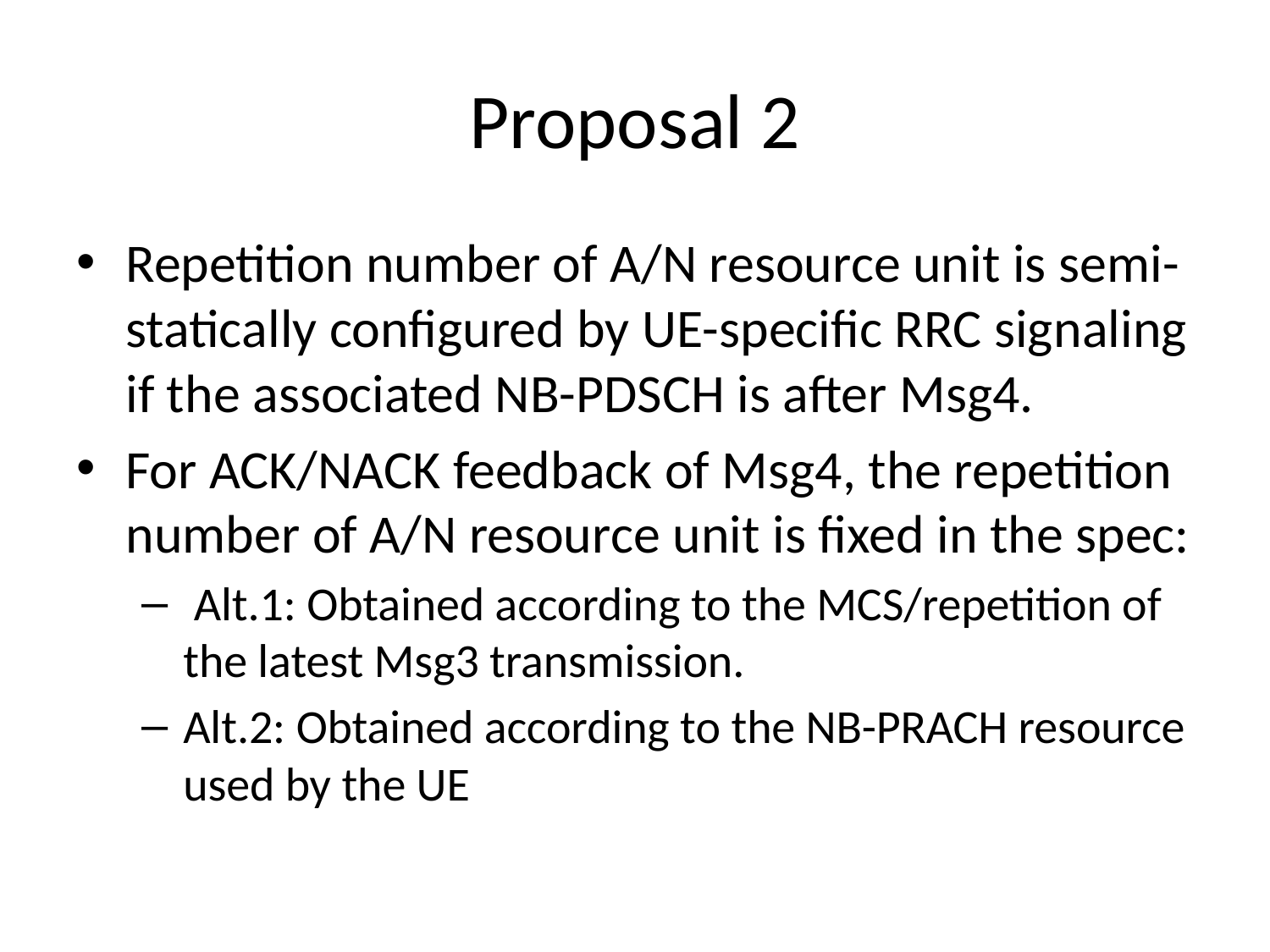

# Proposal 2
Repetition number of A/N resource unit is semi-statically configured by UE-specific RRC signaling if the associated NB-PDSCH is after Msg4.
For ACK/NACK feedback of Msg4, the repetition number of A/N resource unit is fixed in the spec:
 Alt.1: Obtained according to the MCS/repetition of the latest Msg3 transmission.
Alt.2: Obtained according to the NB-PRACH resource used by the UE